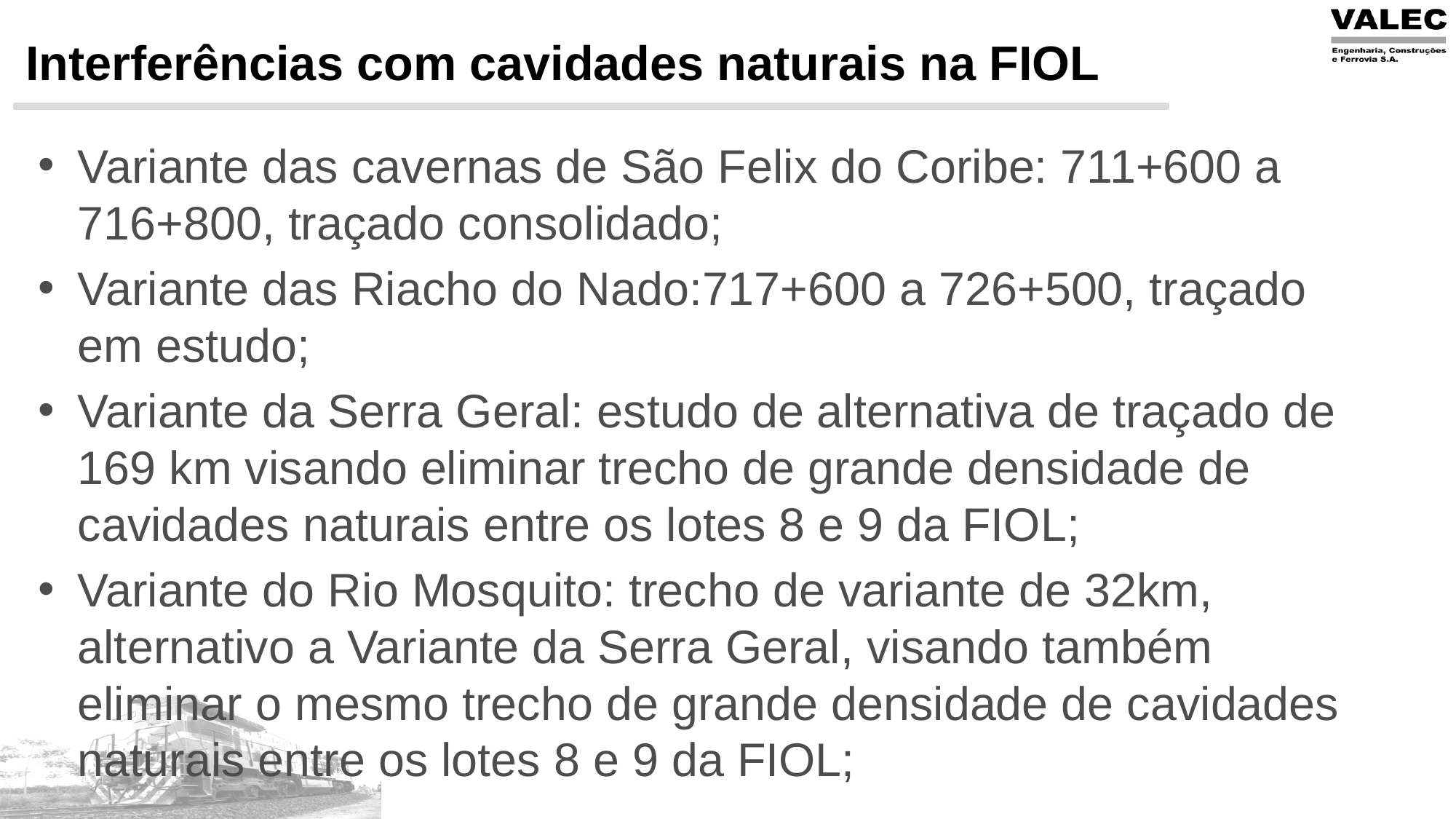

# Interferências com cavidades naturais na FIOL
Variante das cavernas de São Felix do Coribe: 711+600 a 716+800, traçado consolidado;
Variante das Riacho do Nado:717+600 a 726+500, traçado em estudo;
Variante da Serra Geral: estudo de alternativa de traçado de 169 km visando eliminar trecho de grande densidade de cavidades naturais entre os lotes 8 e 9 da FIOL;
Variante do Rio Mosquito: trecho de variante de 32km, alternativo a Variante da Serra Geral, visando também eliminar o mesmo trecho de grande densidade de cavidades naturais entre os lotes 8 e 9 da FIOL;